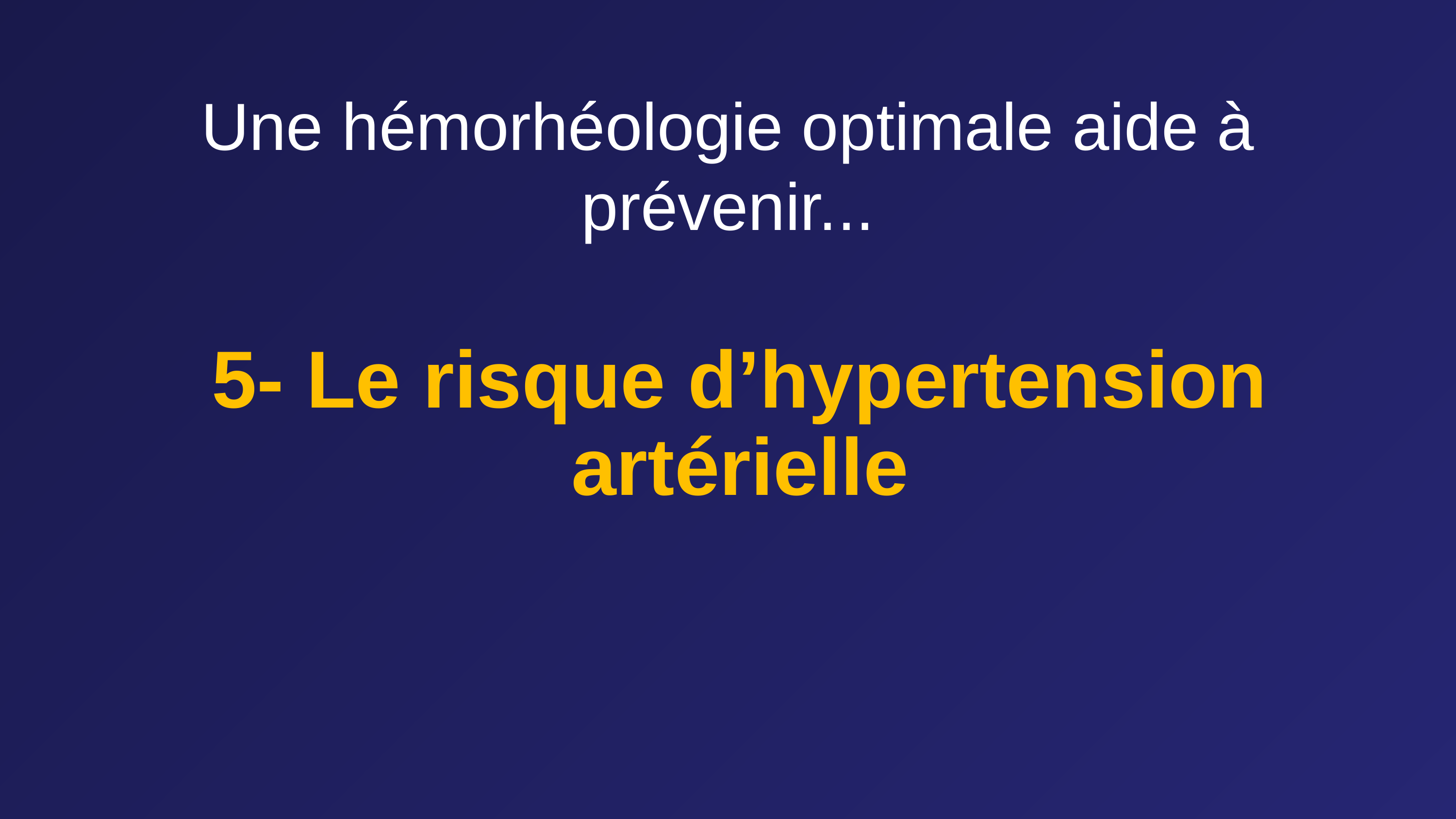

# Une hémorhéologie optimale aide à prévenir...
5- Le risque d’hypertension artérielle